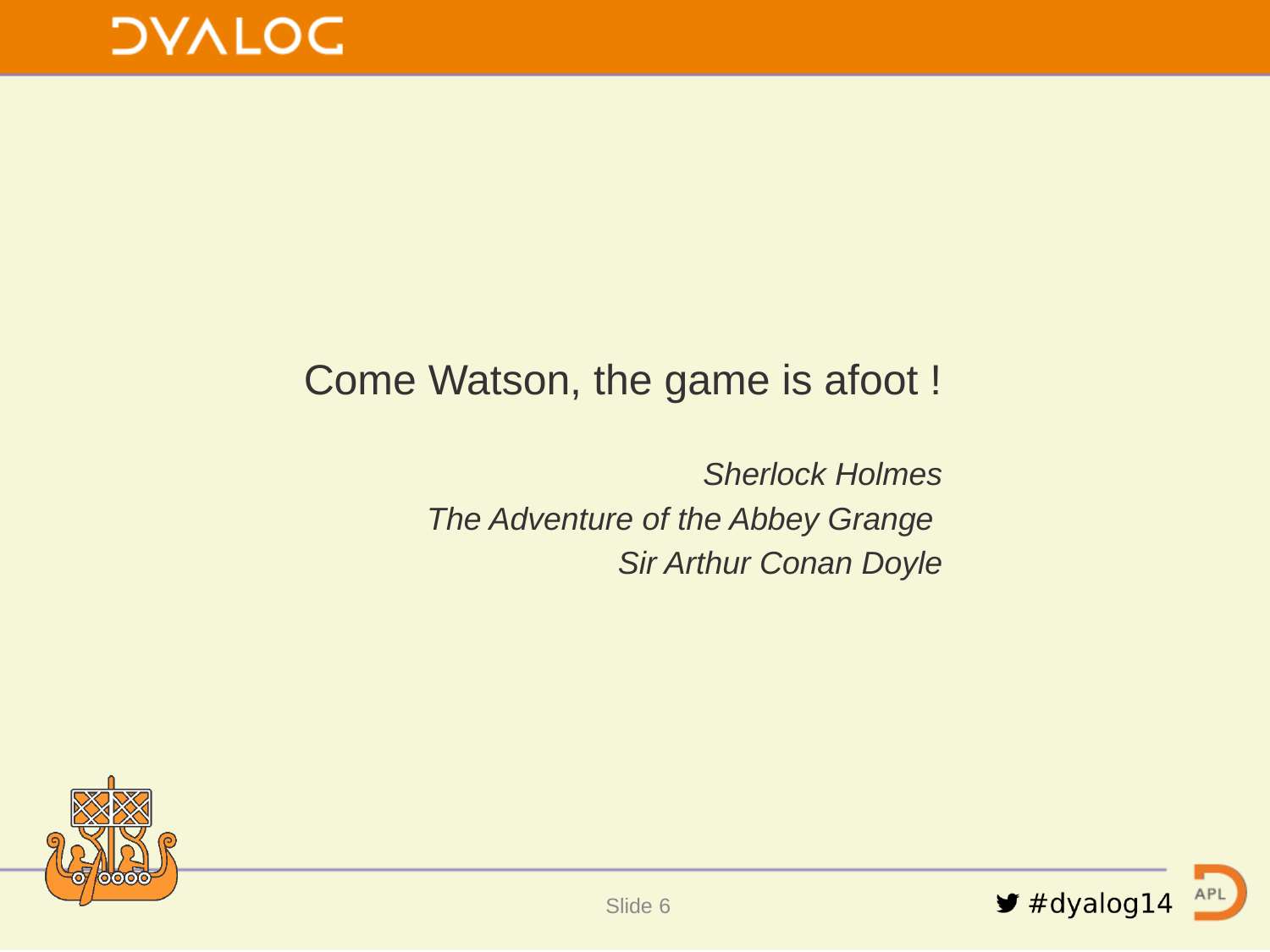

Come Watson, the game is afoot !

Sherlock Holmes
The Adventure of the Abbey Grange
Sir Arthur Conan Doyle
Slide 6